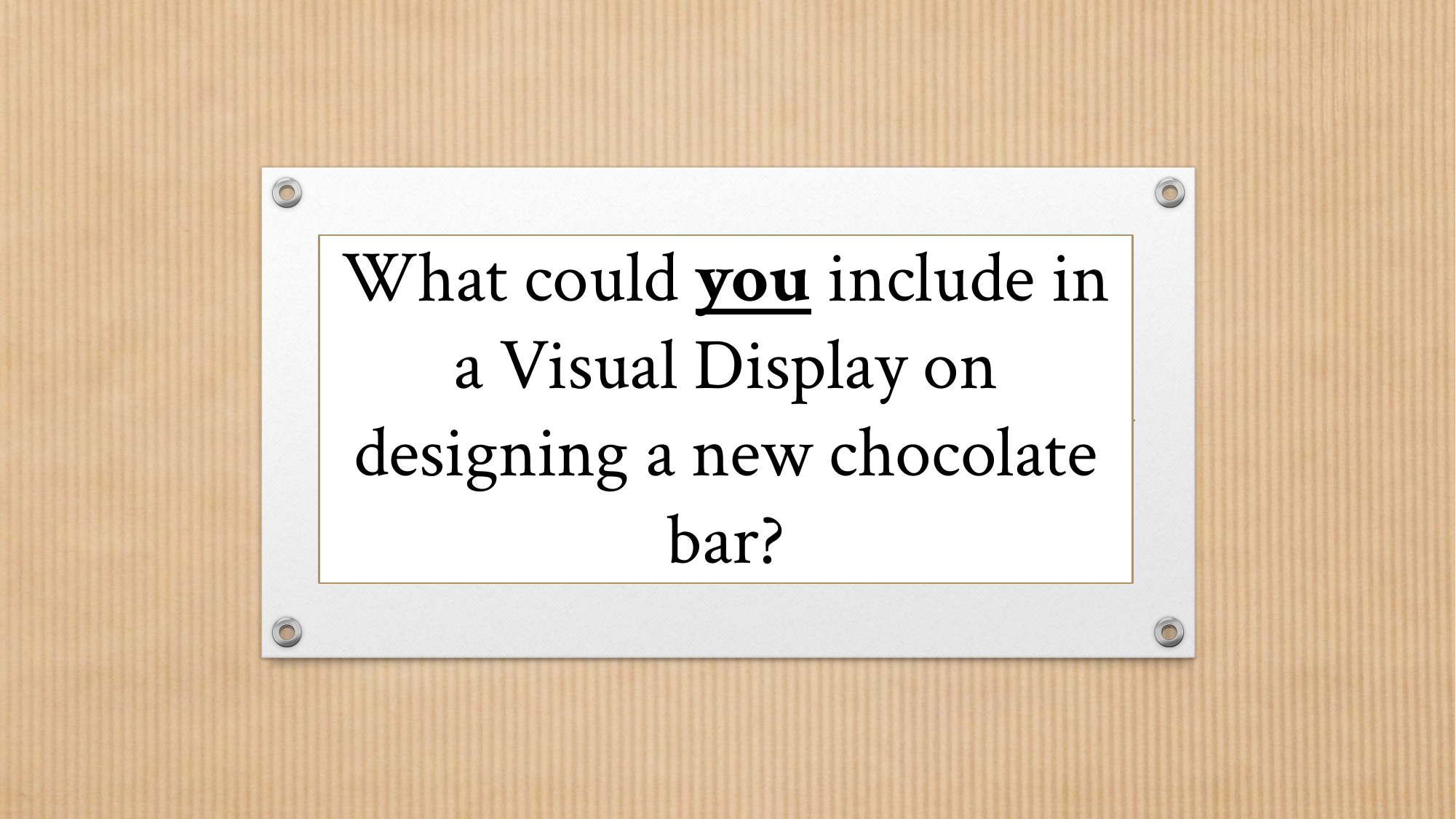

# What could you include in a Visual Display on designing a new chocolate bar?